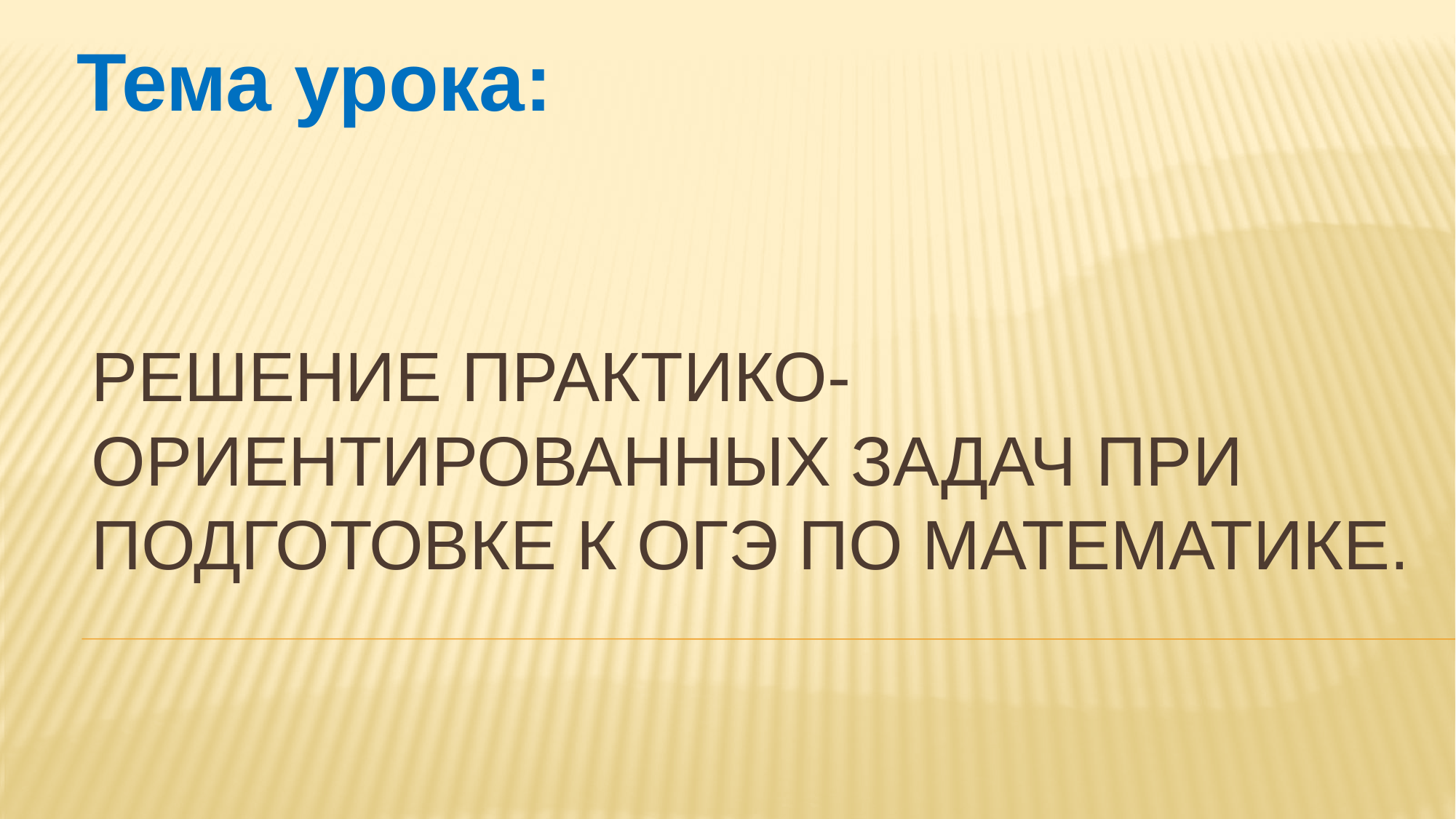

Тема урока:
# Решение практико-ориентированных задач при подготовке к ОГЭ по математике.